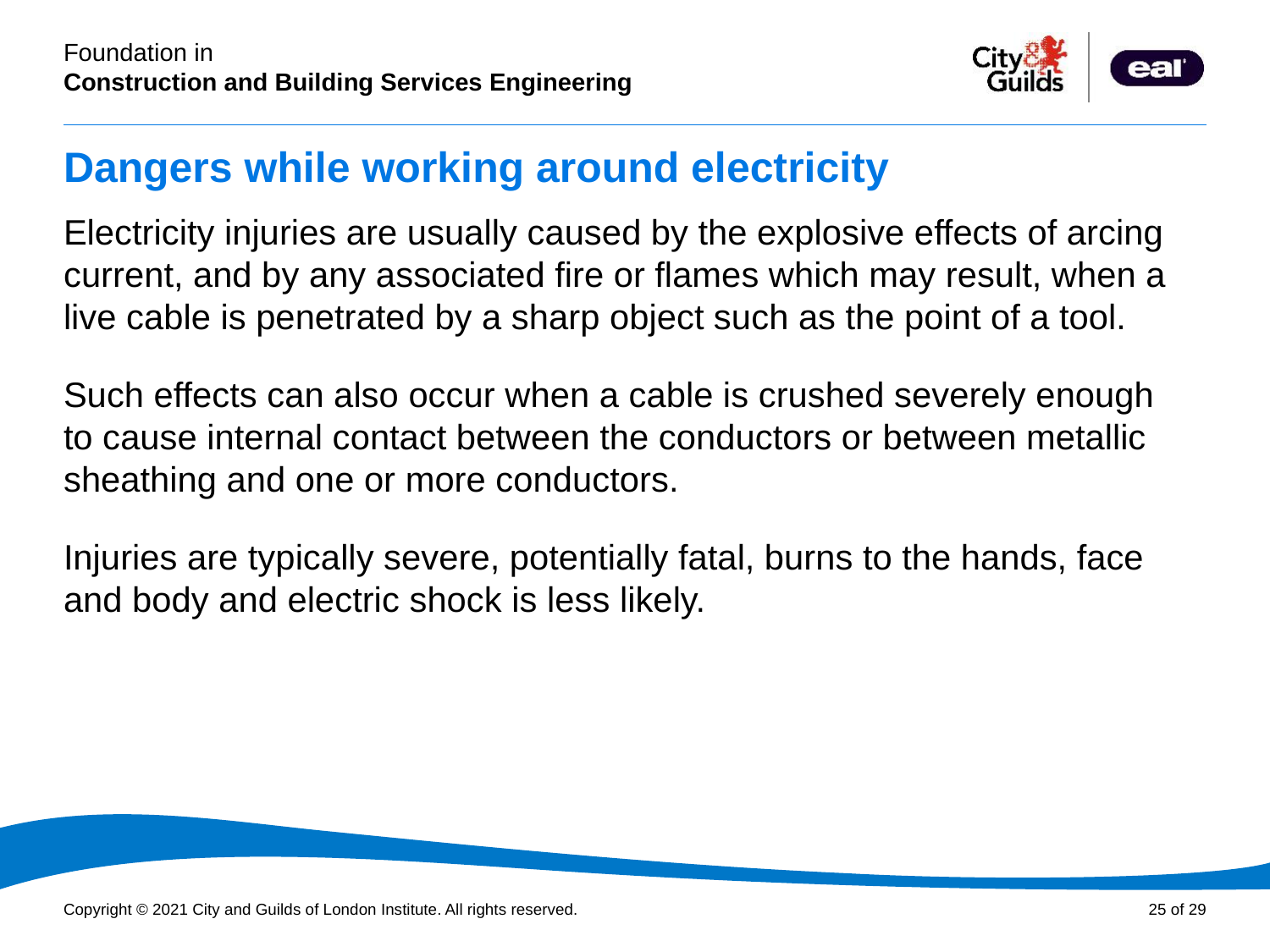

# Dangers while working around electricity
Electricity injuries are usually caused by the explosive effects of arcing current, and by any associated fire or flames which may result, when a live cable is penetrated by a sharp object such as the point of a tool.
Such effects can also occur when a cable is crushed severely enough to cause internal contact between the conductors or between metallic sheathing and one or more conductors.
Injuries are typically severe, potentially fatal, burns to the hands, face and body and electric shock is less likely.